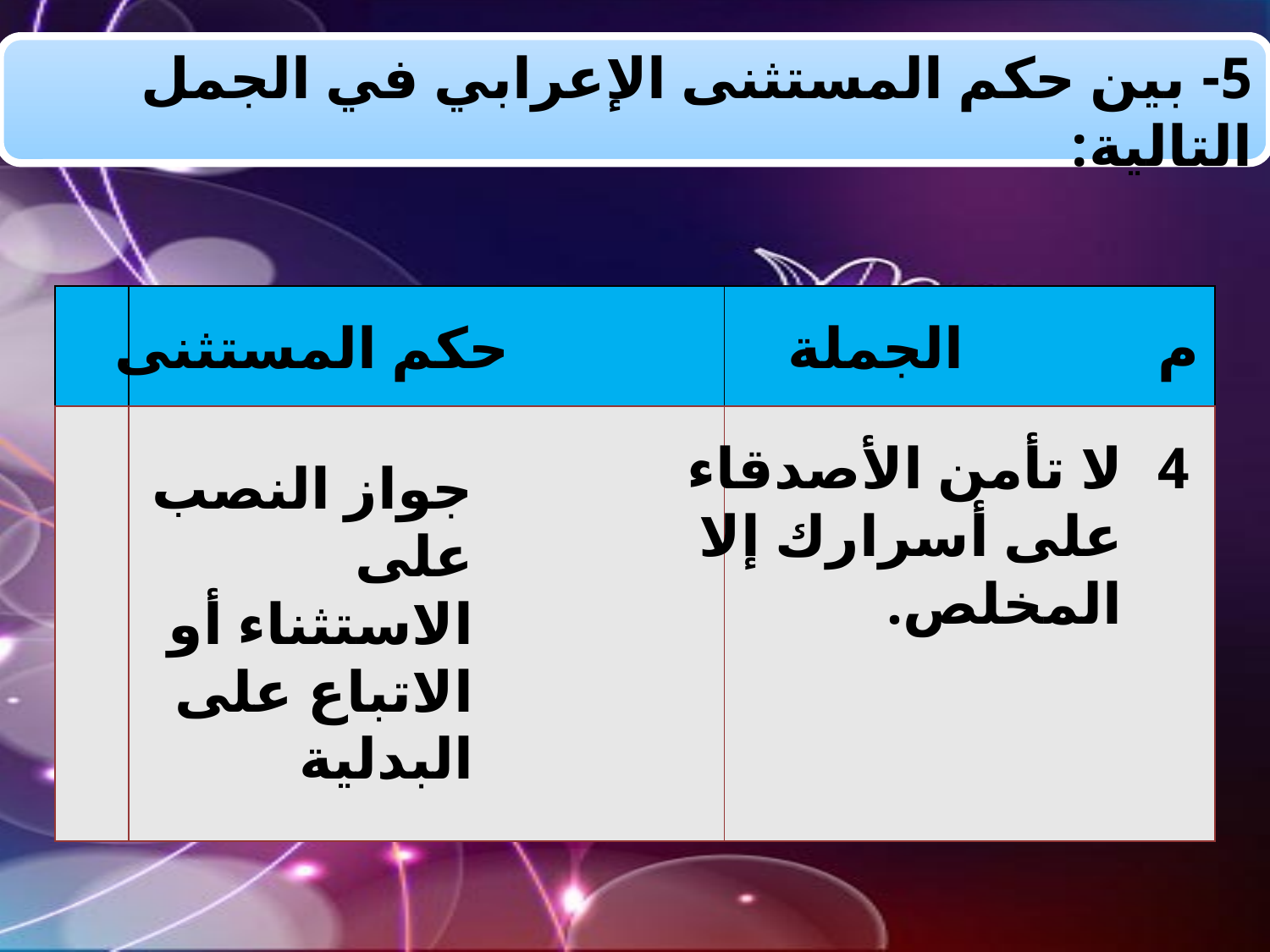

5- بين حكم المستثنى الإعرابي في الجمل التالية:
|  |  |  |
| --- | --- | --- |
|  |  |  |
حكم المستثنى
الجملة
م
لا تأمن الأصدقاء على أسرارك إلا المخلص.
4
جواز النصب على الاستثناء أو الاتباع على البدلية